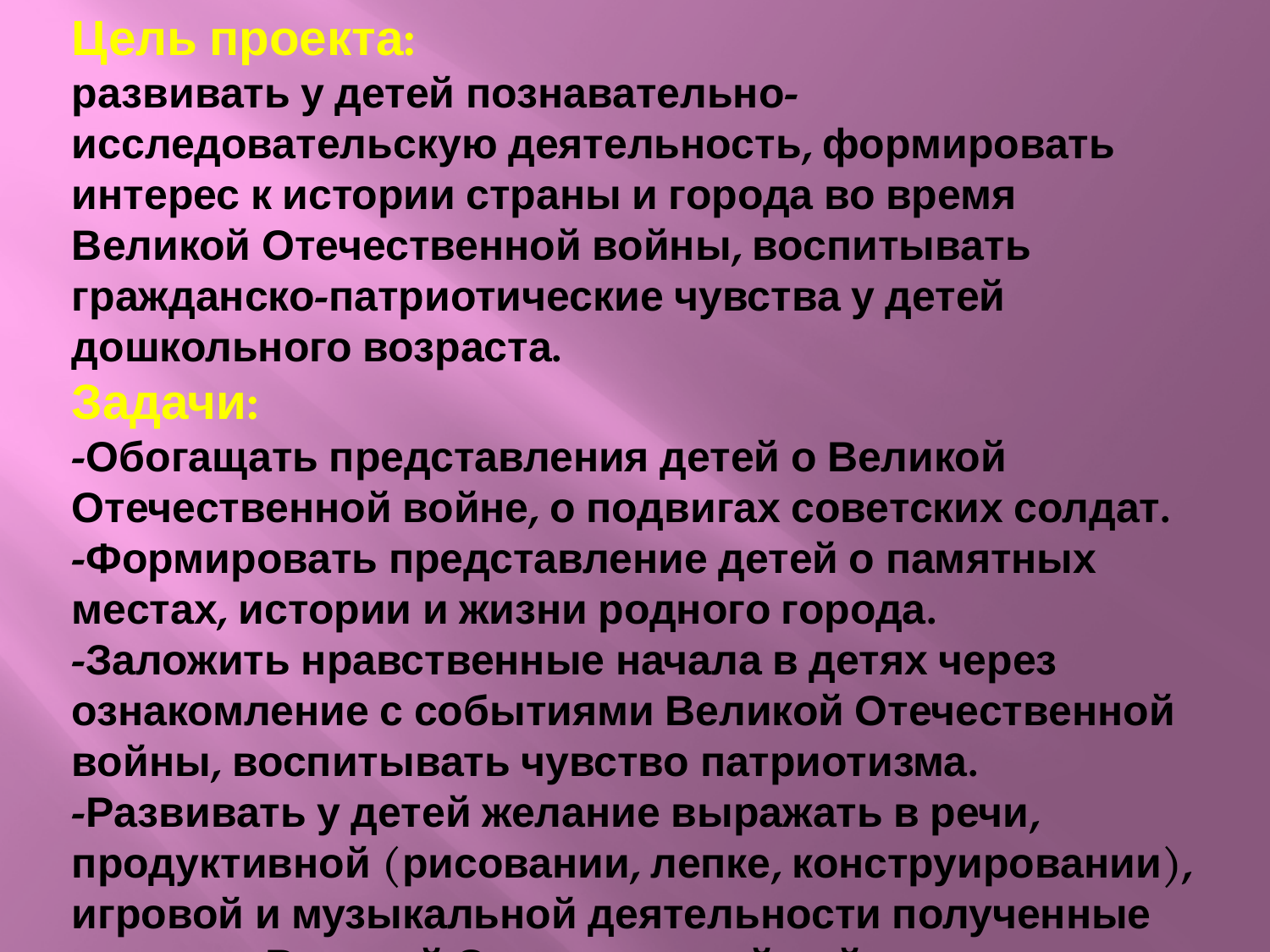

Цель проекта:
развивать у детей познавательно-исследовательскую деятельность, формировать интерес к истории страны и города во время Великой Отечественной войны, воспитывать гражданско-патриотические чувства у детей дошкольного возраста.
Задачи:
-Обогащать представления детей о Великой Отечественной войне, о подвигах советских солдат.
-Формировать представление детей о памятных местах, истории и жизни родного города.
-Заложить нравственные начала в детях через ознакомление с событиями Великой Отечественной войны, воспитывать чувство патриотизма.
-Развивать у детей желание выражать в речи, продуктивной (рисовании, лепке, конструировании), игровой и музыкальной деятельности полученные знания о Великой Отечественной войне.